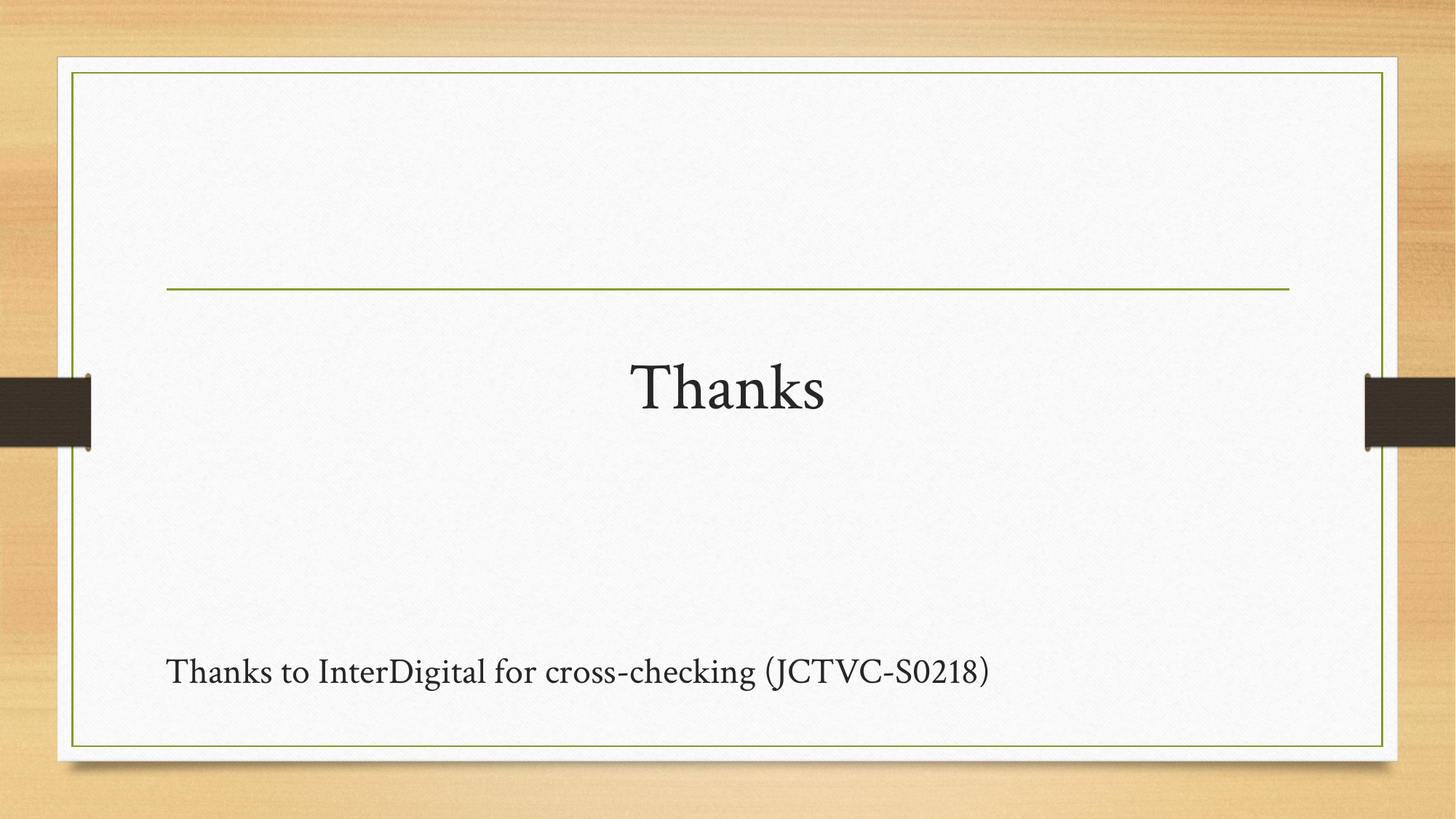

# Thanks
Thanks to InterDigital for cross-checking (JCTVC-S0218)